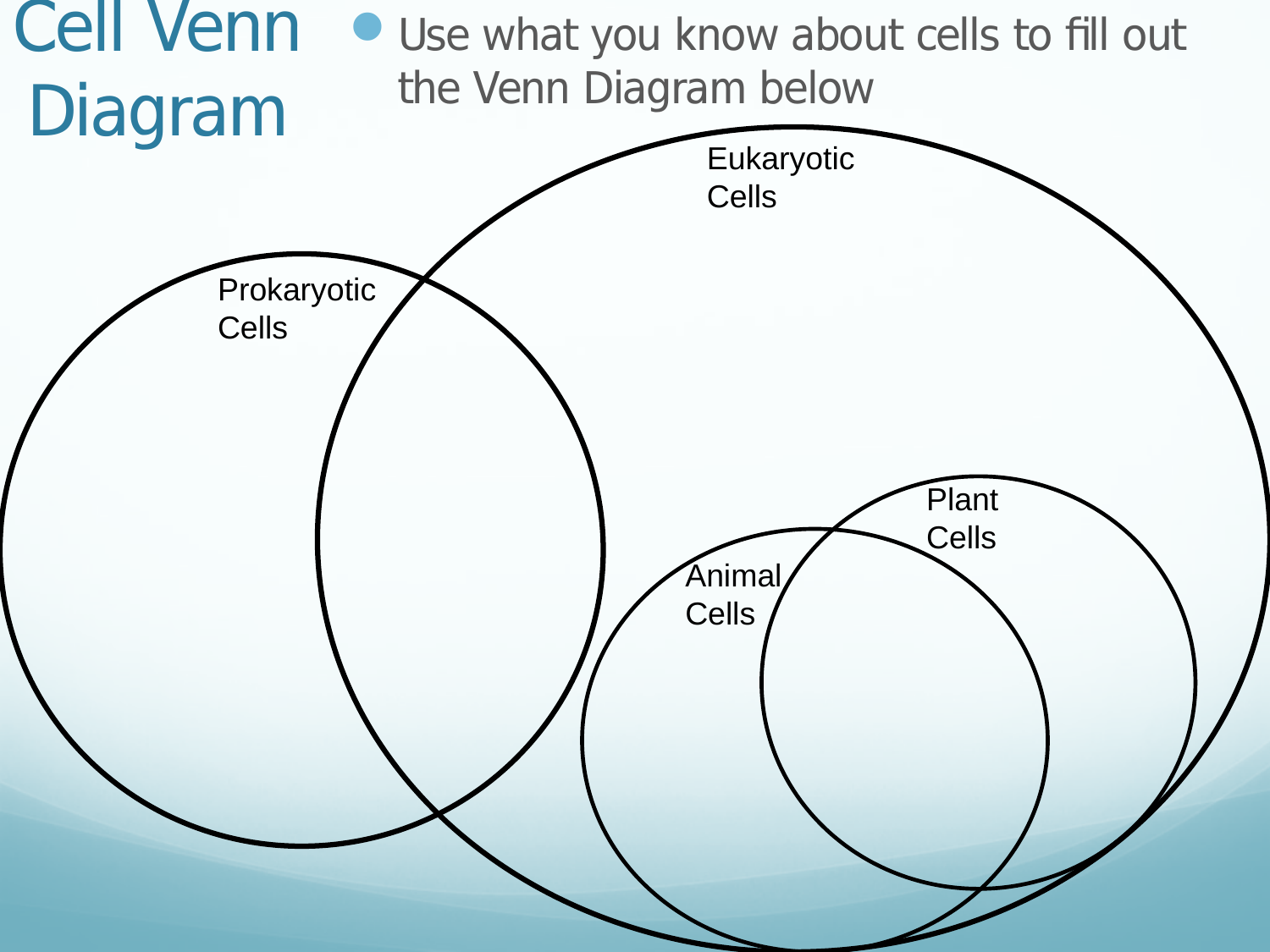

Use what you know about cells to fill out the Venn Diagram below
# Cell Venn Diagram

Eukaryotic
Cells

Prokaryotic
Cells
Plant
Cells

Animal
Cells